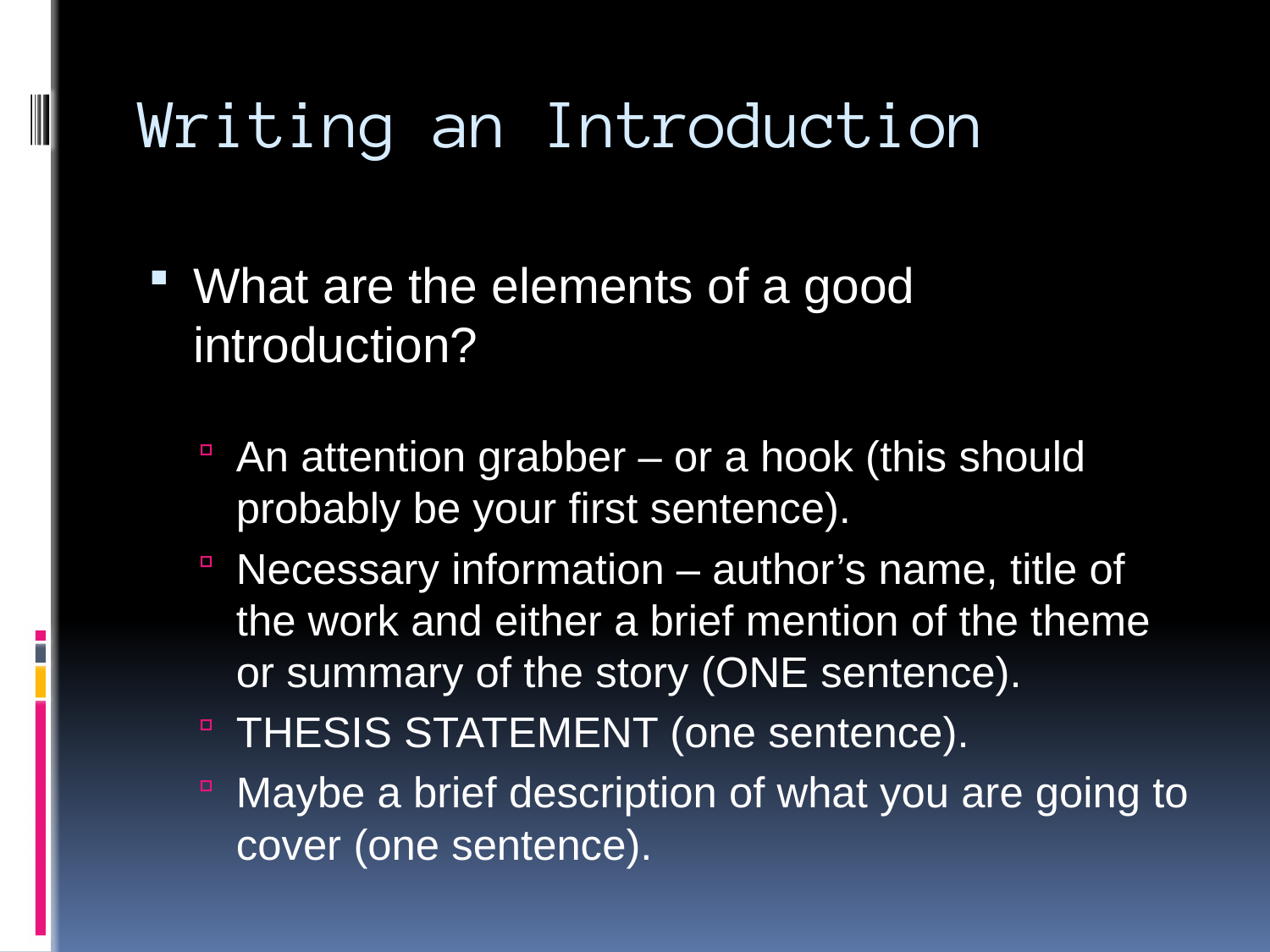

# Writing an Introduction
What are the elements of a good introduction?

An attention grabber – or a hook (this should probably be your first sentence).
Necessary information – author’s name, title of the work and either a brief mention of the theme or summary of the story (ONE sentence).
THESIS STATEMENT (one sentence).
Maybe a brief description of what you are going to cover (one sentence).